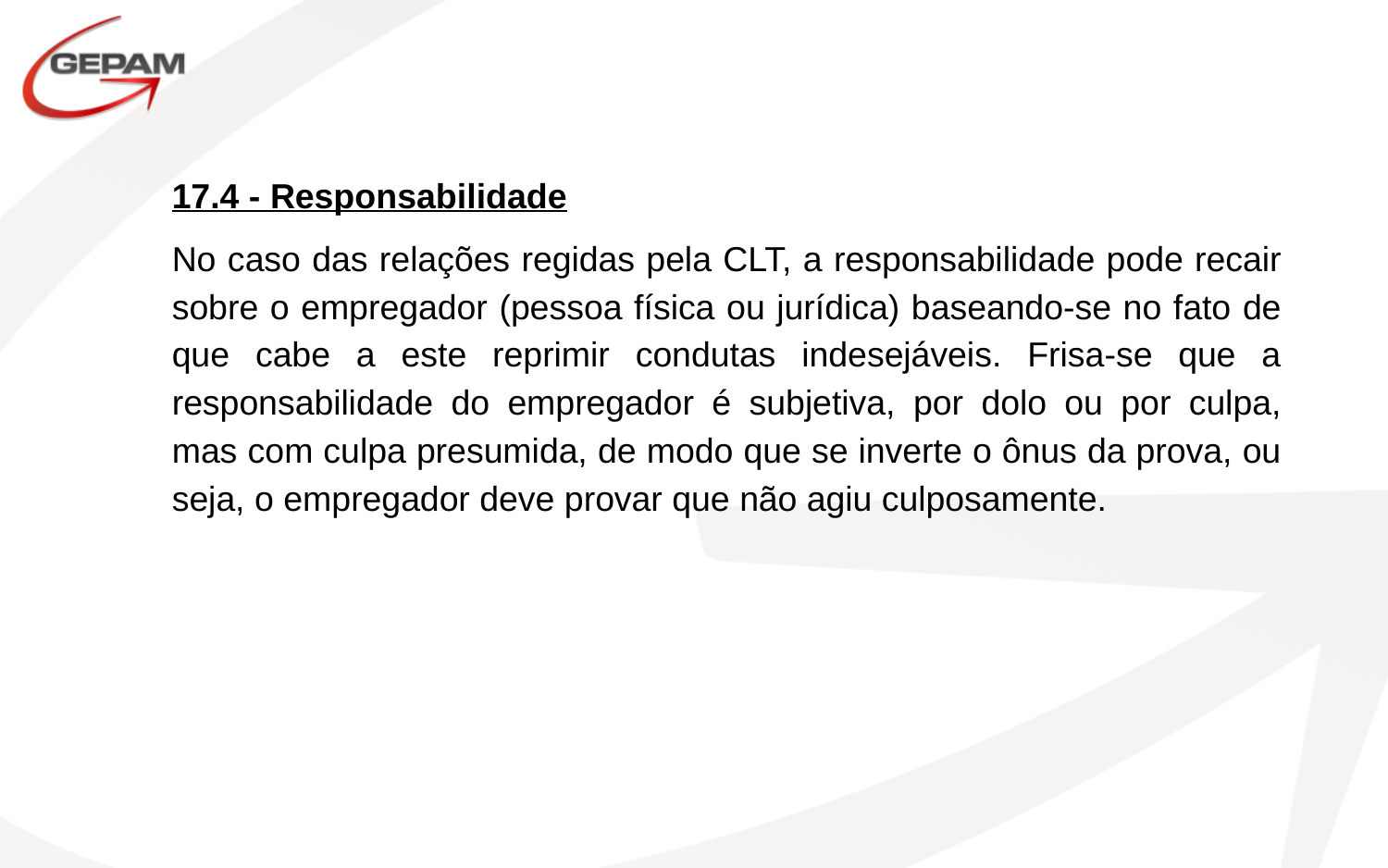

17.4 - Responsabilidade
No caso das relações regidas pela CLT, a responsabilidade pode recair sobre o empregador (pessoa física ou jurídica) baseando-se no fato de que cabe a este reprimir condutas indesejáveis. Frisa-se que a responsabilidade do empregador é subjetiva, por dolo ou por culpa, mas com culpa presumida, de modo que se inverte o ônus da prova, ou seja, o empregador deve provar que não agiu culposamente.